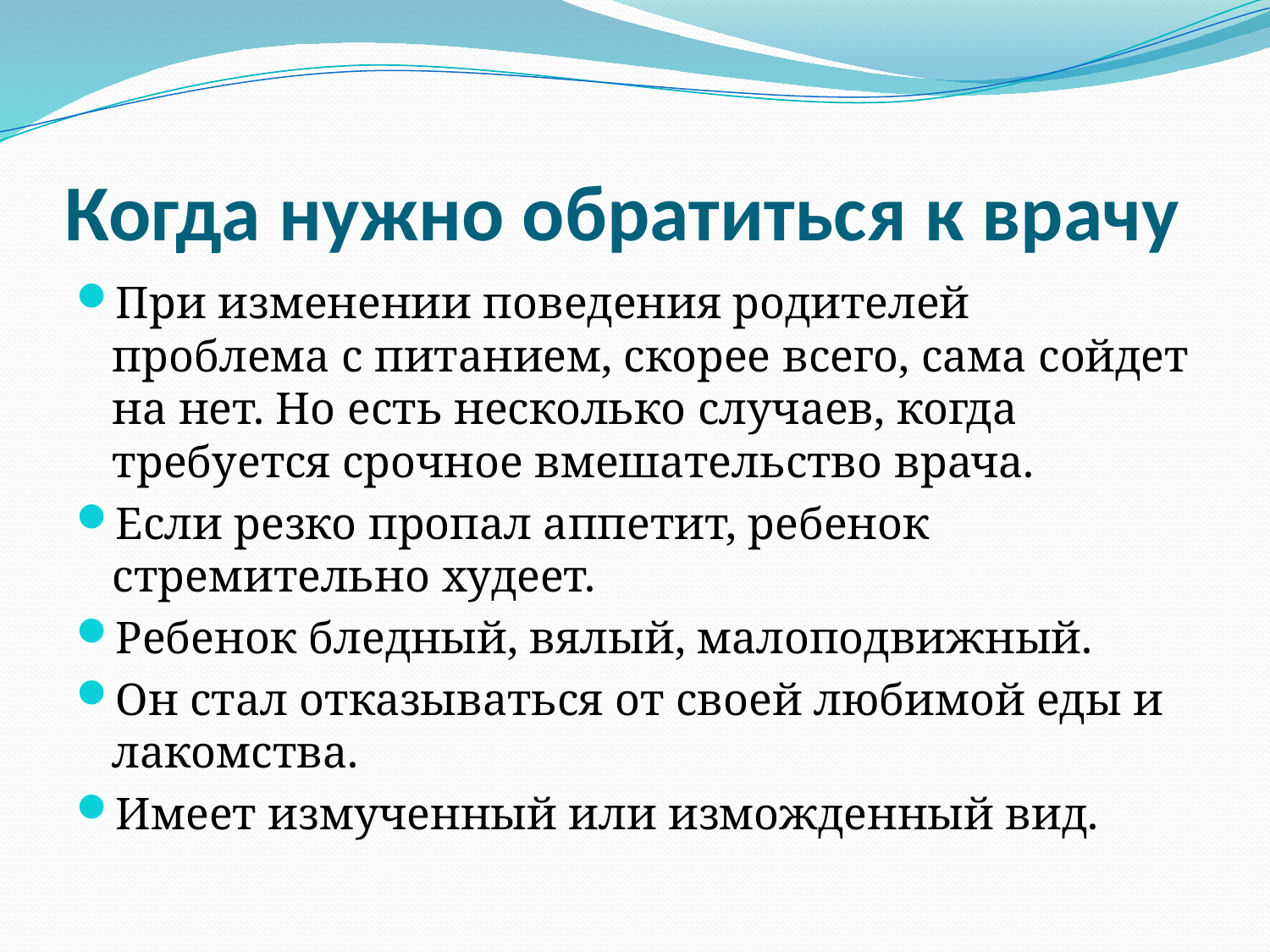

# Когда нужно обратиться к врачу
При изменении поведения родителей проблема с питанием, скорее всего, сама сойдет на нет. Но есть несколько случаев, когда требуется срочное вмешательство врача.
Если резко пропал аппетит, ребенок стремительно худеет.
Ребенок бледный, вялый, малоподвижный.
Он стал отказываться от своей любимой еды и лакомства.
Имеет измученный или изможденный вид.